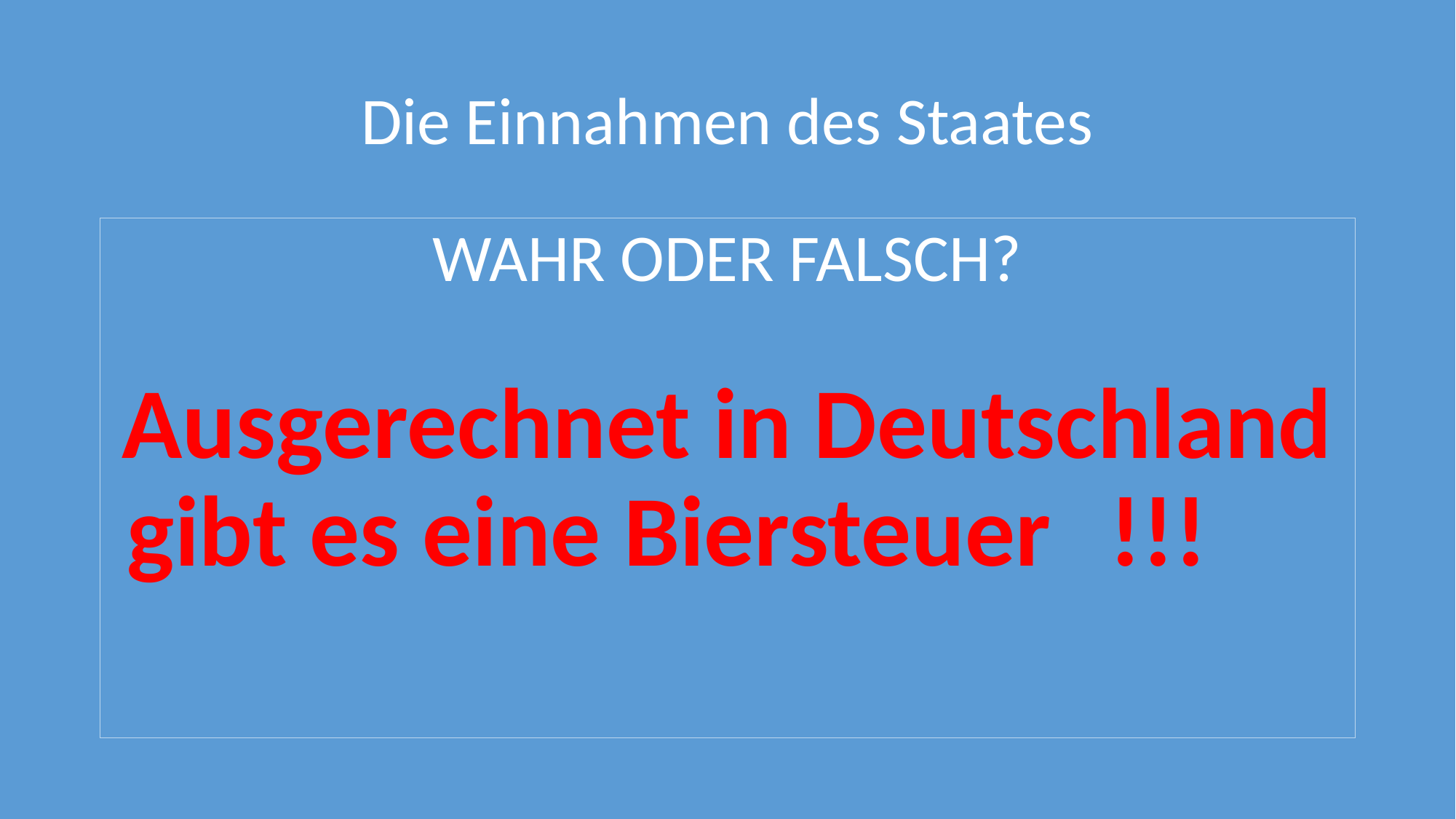

# Die Einnahmen des Staates
WAHR ODER FALSCH?

Ausgerechnet in Deutschland gibt es eine Biersteuer	!!!